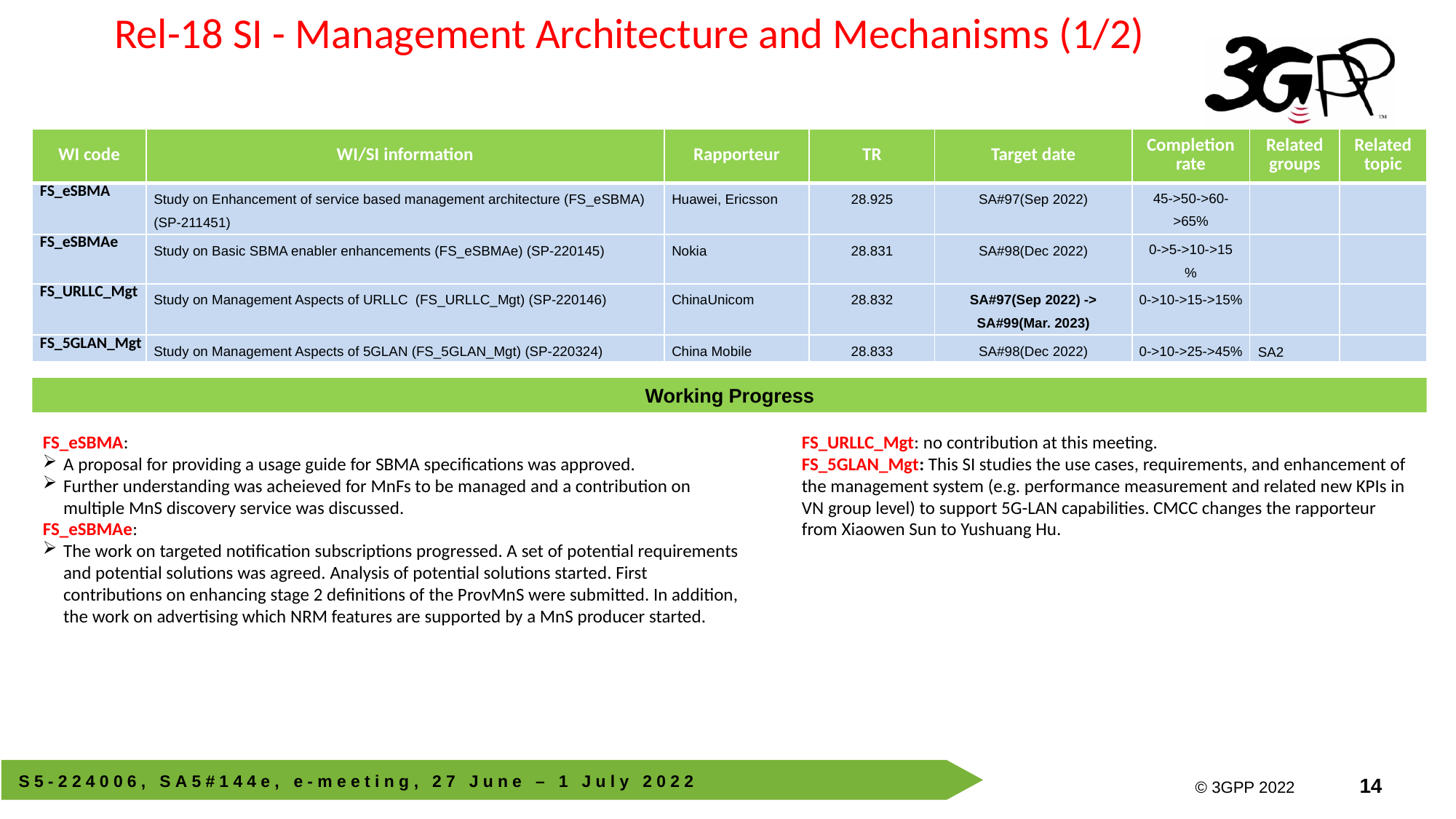

Rel-18 SI - Management Architecture and Mechanisms (1/2)
| WI code | WI/SI information | Rapporteur | TR | Target date | Completion rate | Related groups | Related topic |
| --- | --- | --- | --- | --- | --- | --- | --- |
| FS\_eSBMA | Study on Enhancement of service based management architecture (FS\_eSBMA) (SP-211451) | Huawei, Ericsson | 28.925 | SA#97(Sep 2022) | 45->50->60->65% |  |  |
| FS\_eSBMAe | Study on Basic SBMA enabler enhancements (FS\_eSBMAe) (SP-220145) | Nokia | 28.831 | SA#98(Dec 2022) | 0->5->10->15 % |  |  |
| FS\_URLLC\_Mgt | Study on Management Aspects of URLLC (FS\_URLLC\_Mgt) (SP-220146) | ChinaUnicom | 28.832 | SA#97(Sep 2022) -> SA#99(Mar. 2023) | 0->10->15->15% |  |  |
| FS\_5GLAN\_Mgt | Study on Management Aspects of 5GLAN (FS\_5GLAN\_Mgt) (SP-220324) | China Mobile | 28.833 | SA#98(Dec 2022) | 0->10->25->45% | SA2 |  |
Working Progress
FS_eSBMA:
A proposal for providing a usage guide for SBMA specifications was approved.
Further understanding was acheieved for MnFs to be managed and a contribution on multiple MnS discovery service was discussed.
FS_eSBMAe:
The work on targeted notification subscriptions progressed. A set of potential requirements and potential solutions was agreed. Analysis of potential solutions started. First contributions on enhancing stage 2 definitions of the ProvMnS were submitted. In addition, the work on advertising which NRM features are supported by a MnS producer started.
FS_URLLC_Mgt: no contribution at this meeting.
FS_5GLAN_Mgt: This SI studies the use cases, requirements, and enhancement of the management system (e.g. performance measurement and related new KPIs in VN group level) to support 5G-LAN capabilities. CMCC changes the rapporteur from Xiaowen Sun to Yushuang Hu.